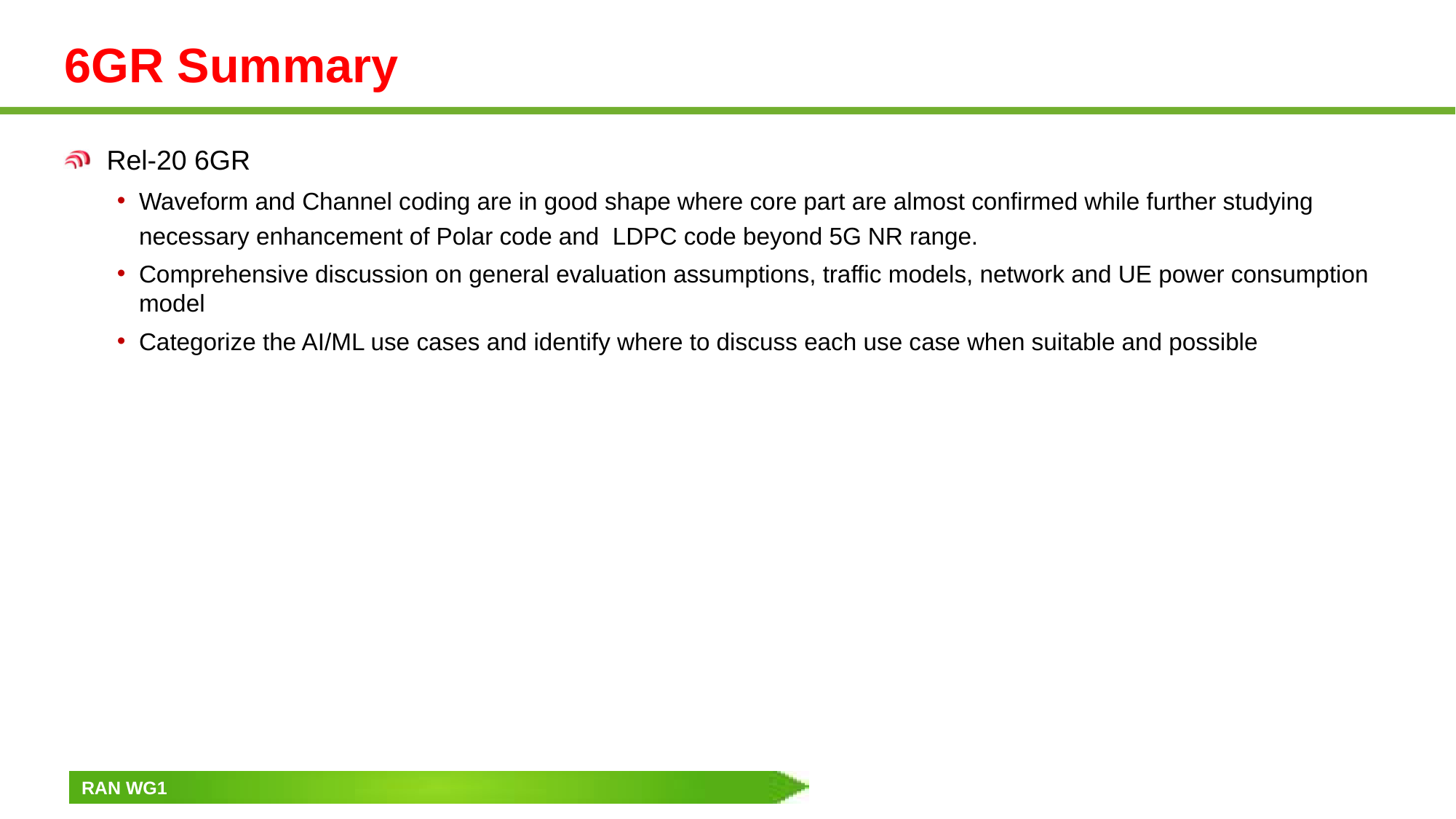

# 6GR Summary
Rel-20 6GR
Waveform and Channel coding are in good shape where core part are almost confirmed while further studying necessary enhancement of Polar code and  LDPC code beyond 5G NR range.
Comprehensive discussion on general evaluation assumptions, traffic models, network and UE power consumption model
Categorize the AI/ML use cases and identify where to discuss each use case when suitable and possible